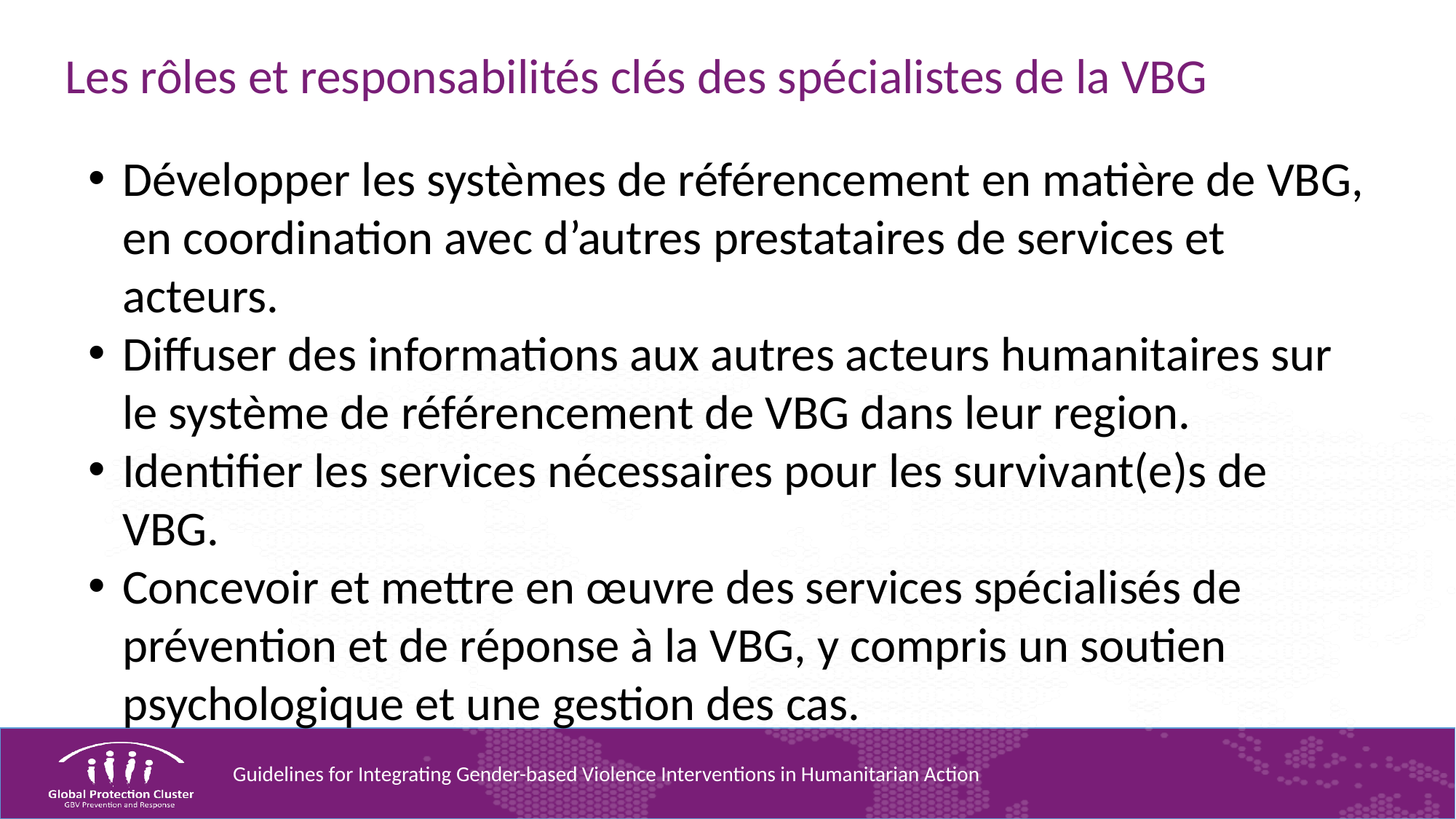

# Les rôles et responsabilités clés des spécialistes de la VBG
Développer les systèmes de référencement en matière de VBG, en coordination avec d’autres prestataires de services et acteurs.
Diffuser des informations aux autres acteurs humanitaires sur le système de référencement de VBG dans leur region.
Identifier les services nécessaires pour les survivant(e)s de VBG.
Concevoir et mettre en œuvre des services spécialisés de prévention et de réponse à la VBG, y compris un soutien psychologique et une gestion des cas.